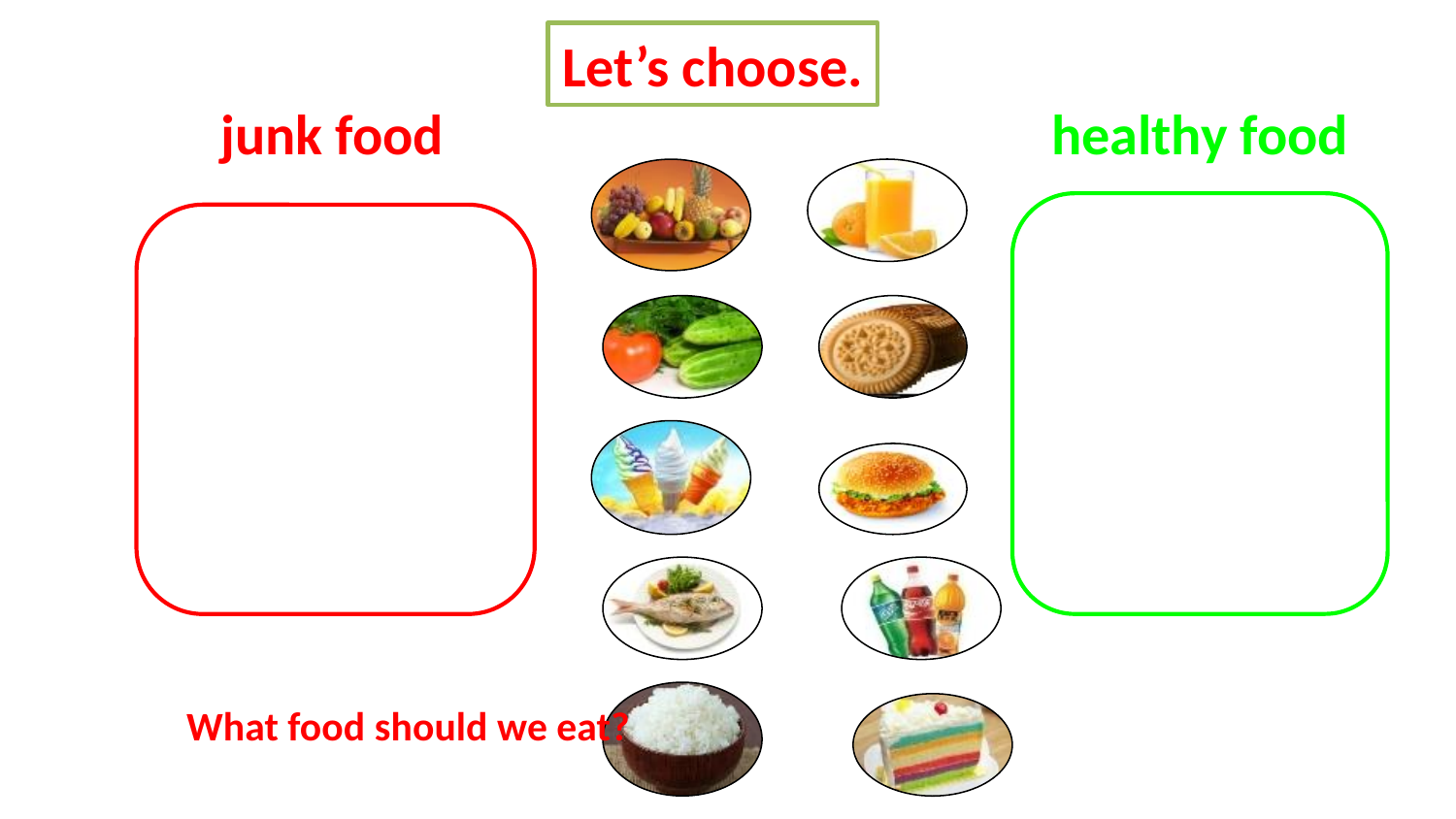

Let’s choose.
junk food
healthy food

What food should we eat?